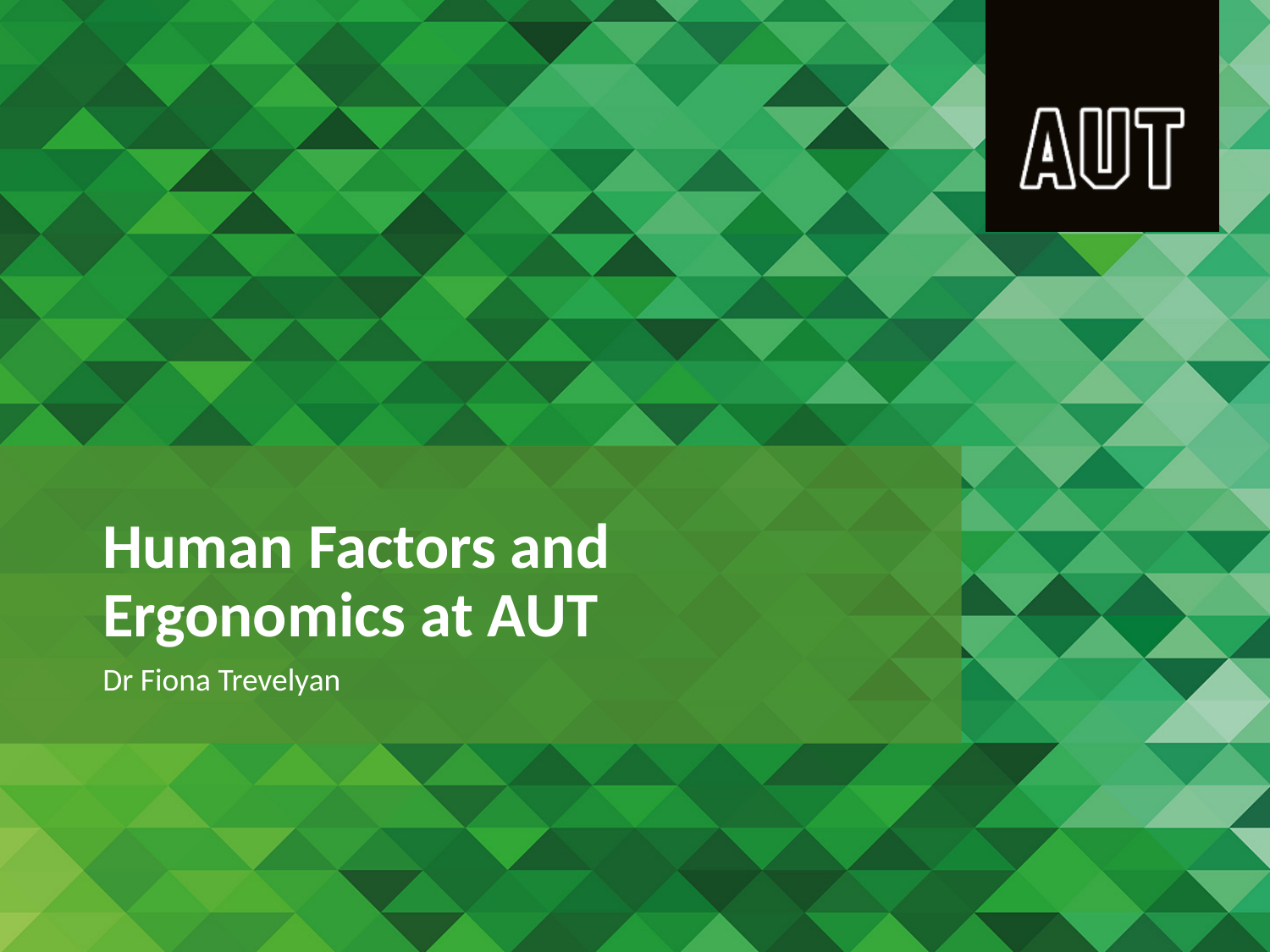

# Human Factors and Ergonomics at AUT
Dr Fiona Trevelyan